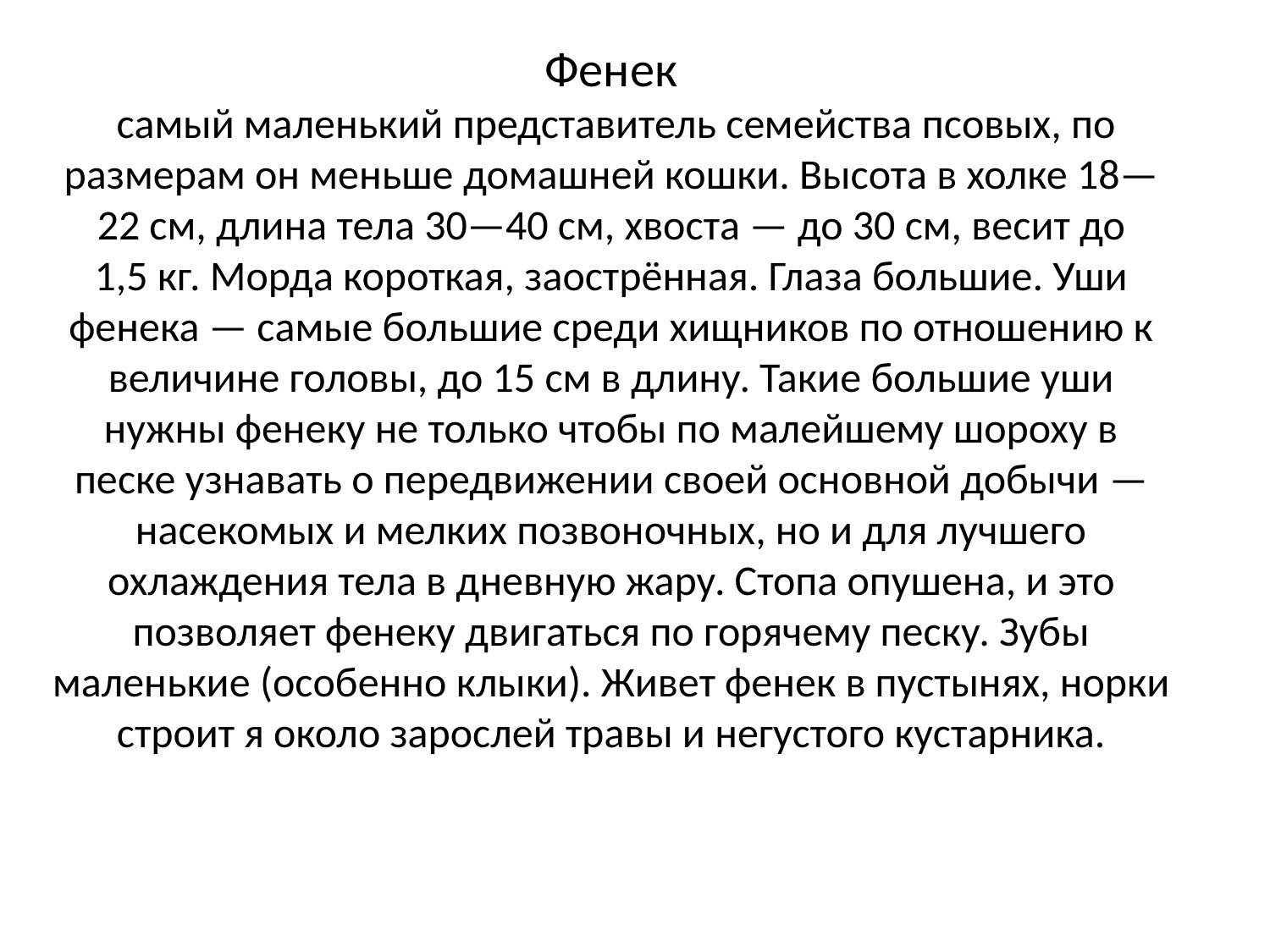

# Фенек самый маленький представитель семейства псовых, по размерам он меньше домашней кошки. Высота в холке 18—22 см, длина тела 30—40 см, хвоста — до 30 см, весит до 1,5 кг. Морда короткая, заострённая. Глаза большие. Уши фенека — самые большие среди хищников по отношению к величине головы, до 15 см в длину. Такие большие уши нужны фенеку не только чтобы по малейшему шороху в песке узнавать о передвижении своей основной добычи — насекомых и мелких позвоночных, но и для лучшего охлаждения тела в дневную жару. Стопа опушена, и это позволяет фенеку двигаться по горячему песку. Зубы маленькие (особенно клыки). Живет фенек в пустынях, норки строит я около зарослей травы и негустого кустарника.